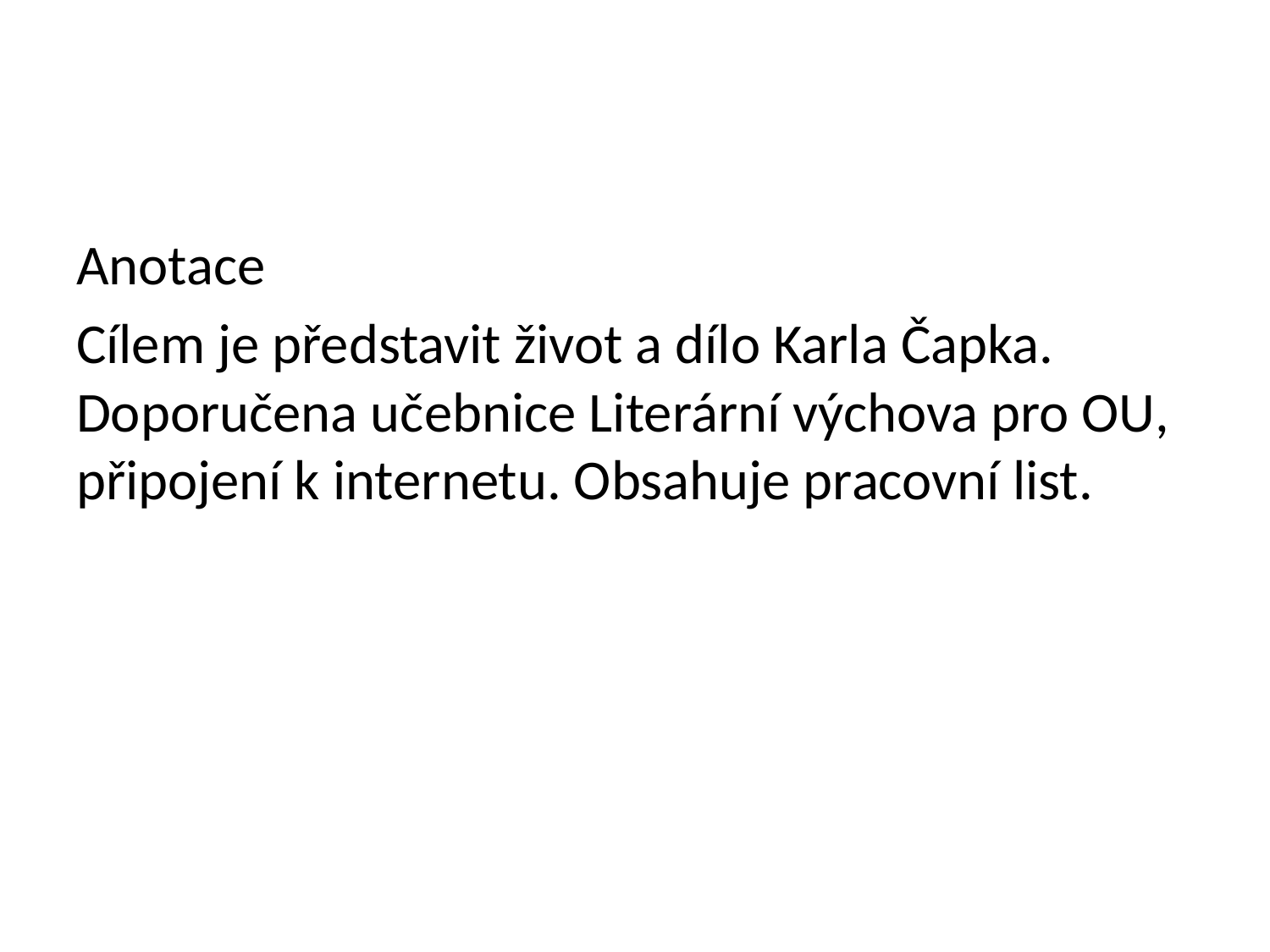

Anotace
Cílem je představit život a dílo Karla Čapka.  Doporučena učebnice Literární výchova pro OU, připojení k internetu. Obsahuje pracovní list.